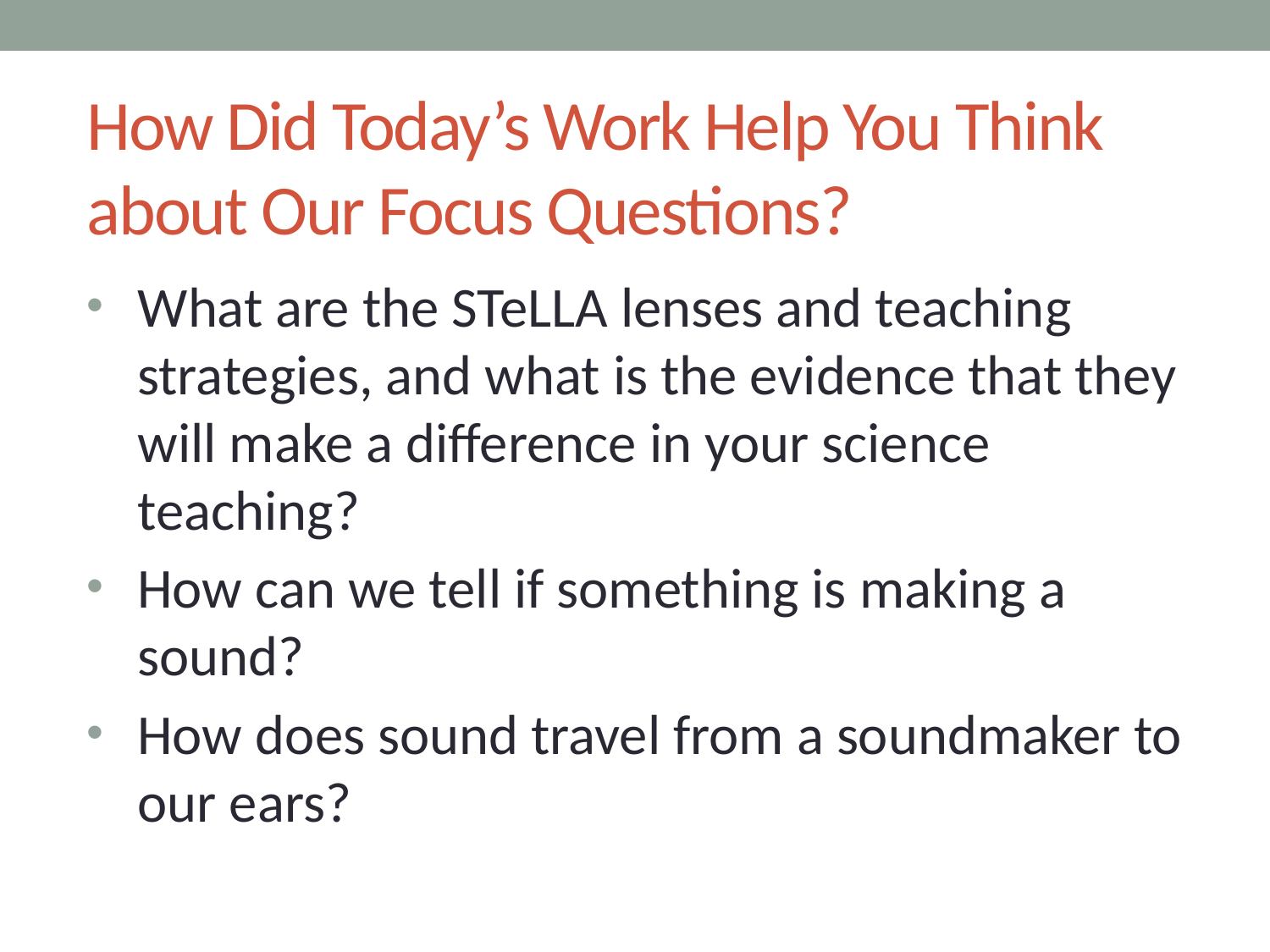

# How Did Today’s Work Help You Think about Our Focus Questions?
What are the STeLLA lenses and teaching strategies, and what is the evidence that they will make a difference in your science teaching?
How can we tell if something is making a sound?
How does sound travel from a soundmaker to our ears?